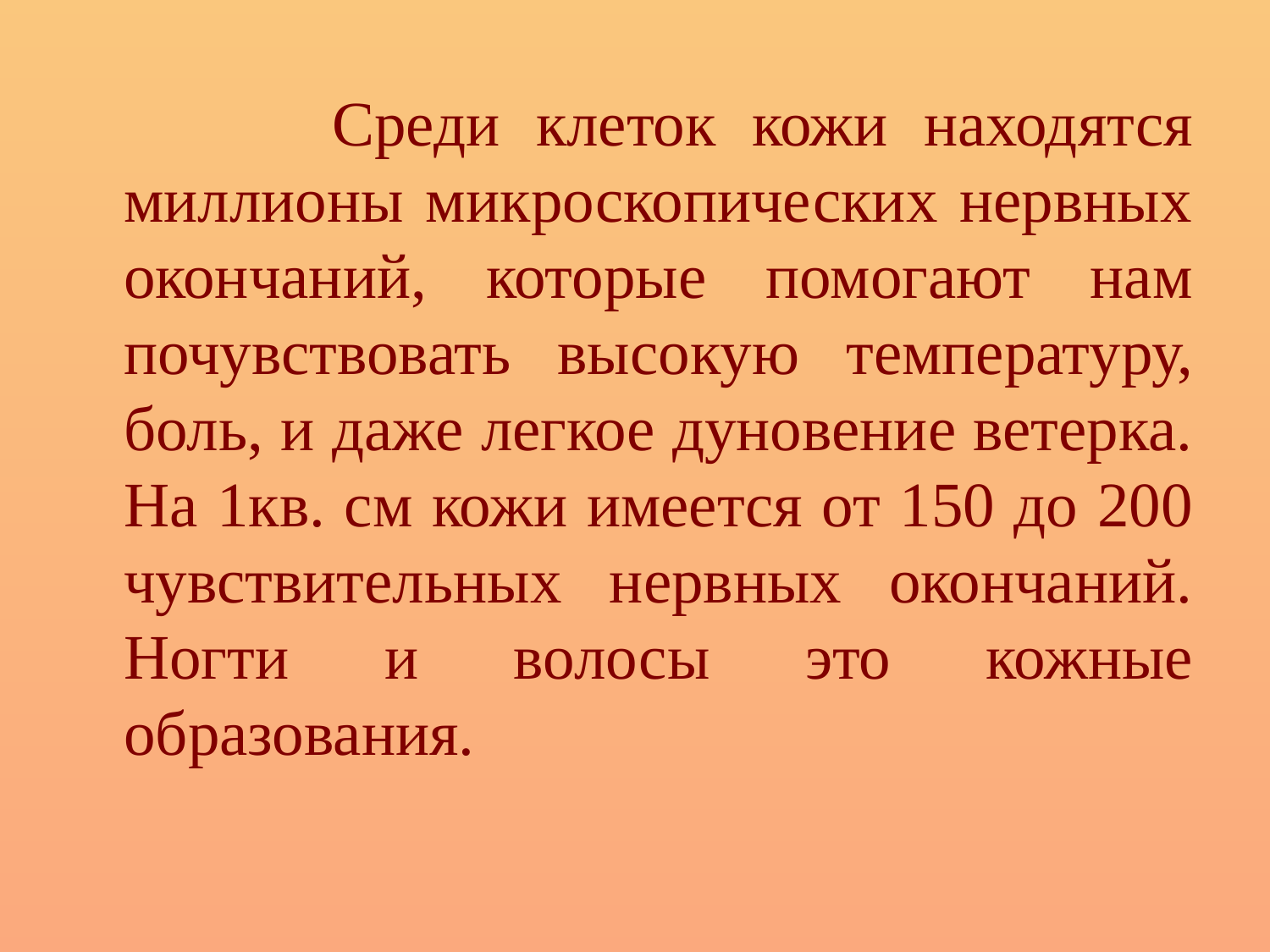

#
    	Среди клеток кожи находятся миллионы микроскопических нервных окончаний, которые помогают нам почувствовать высокую температуру, боль, и даже легкое дуновение ветерка. На 1кв. см кожи имеется от 150 до 200 чувствительных нервных окончаний. Ногти и волосы это кожные образования.